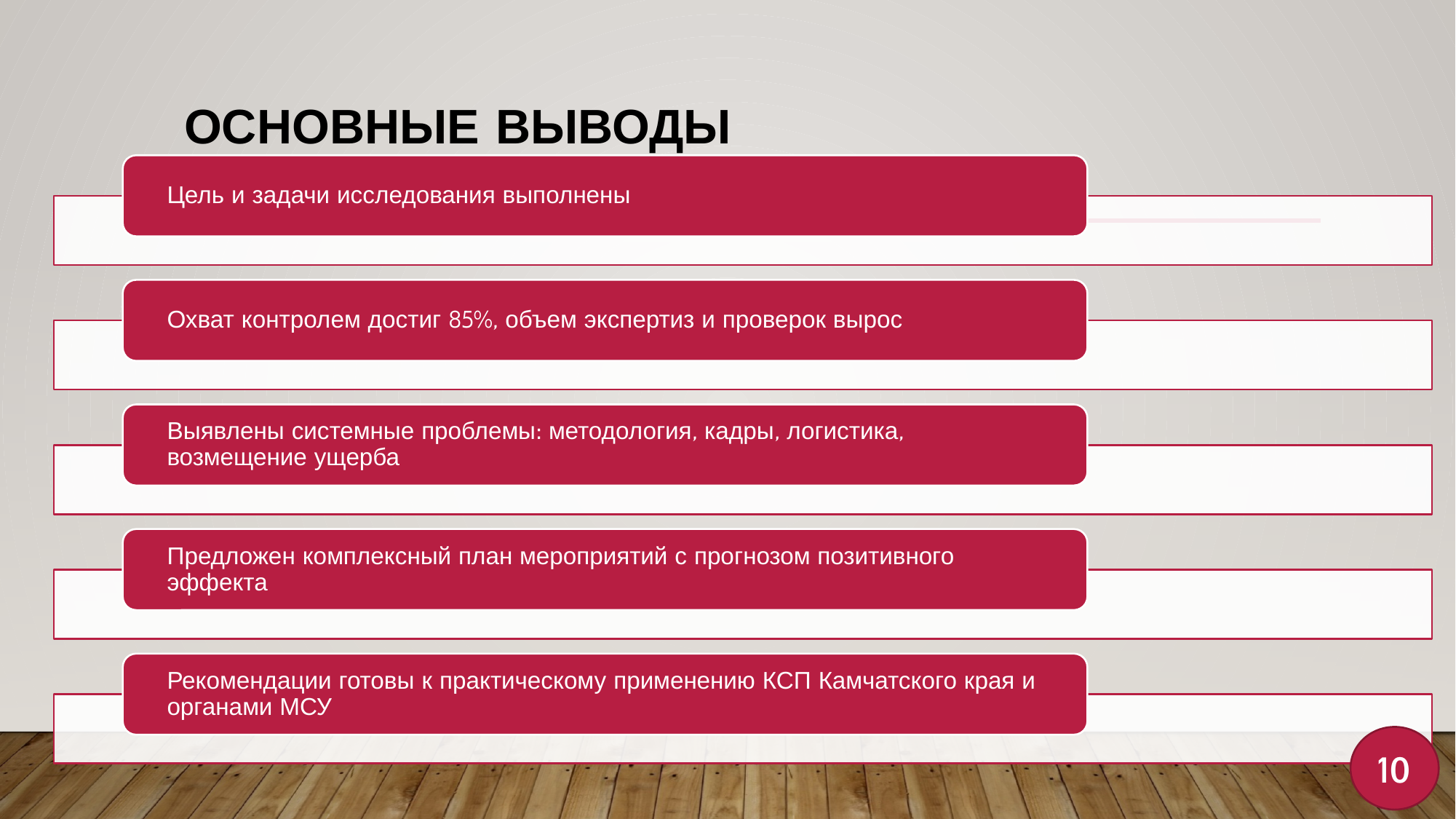

# Основные выводы
Цель и задачи исследования выполнены
Охват контролем достиг 85%, объем экспертиз и проверок вырос
Выявлены системные проблемы: методология, кадры, логистика, возмещение ущерба
Предложен комплексный план мероприятий с прогнозом позитивного эффекта
Рекомендации готовы к практическому применению КСП Камчатского края и органами МСУ
10